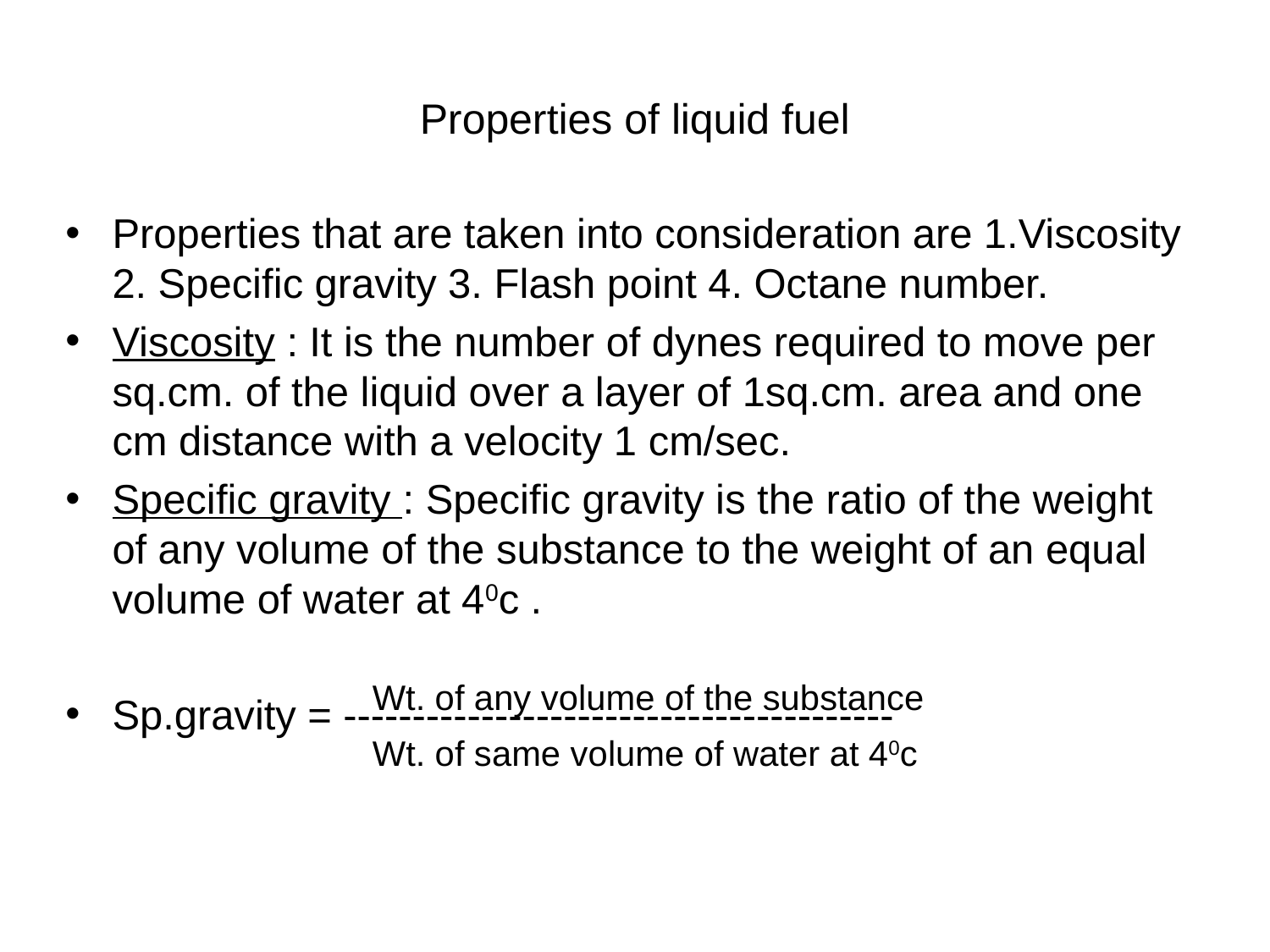

# Properties of liquid fuel
Properties that are taken into consideration are 1.Viscosity 2. Specific gravity 3. Flash point 4. Octane number.
Viscosity : It is the number of dynes required to move per sq.cm. of the liquid over a layer of 1sq.cm. area and one cm distance with a velocity 1 cm/sec.
Specific gravity : Specific gravity is the ratio of the weight of any volume of the substance to the weight of an equal volume of water at 40c .

Sp.gravity = ----------------------------------------

Wt. of any volume of the substance
Wt. of same volume of water at 40c